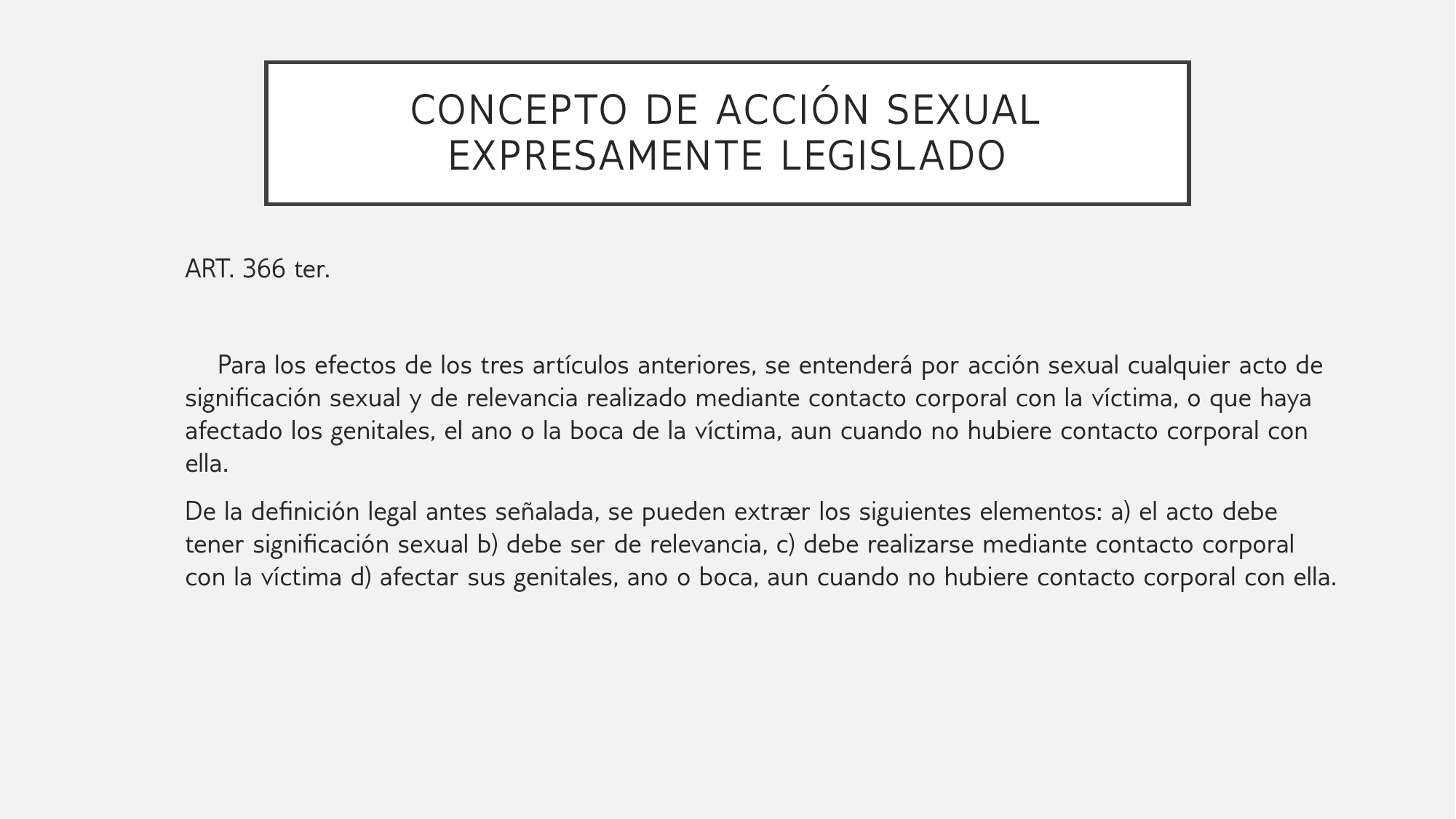

# Concepto de acción sexual expresamente legislado
ART. 366 ter.

    Para los efectos de los tres artículos anteriores, se entenderá por acción sexual cualquier acto de significación sexual y de relevancia realizado mediante contacto corporal con la víctima, o que haya afectado los genitales, el ano o la boca de la víctima, aun cuando no hubiere contacto corporal con ella.
De la definición legal antes señalada, se pueden extraer los siguientes elementos: a) el acto debe tener significación sexual b) debe ser de relevancia, c) debe realizarse mediante contacto corporal con la víctima d) afectar sus genitales, ano o boca, aun cuando no hubiere contacto corporal con ella.